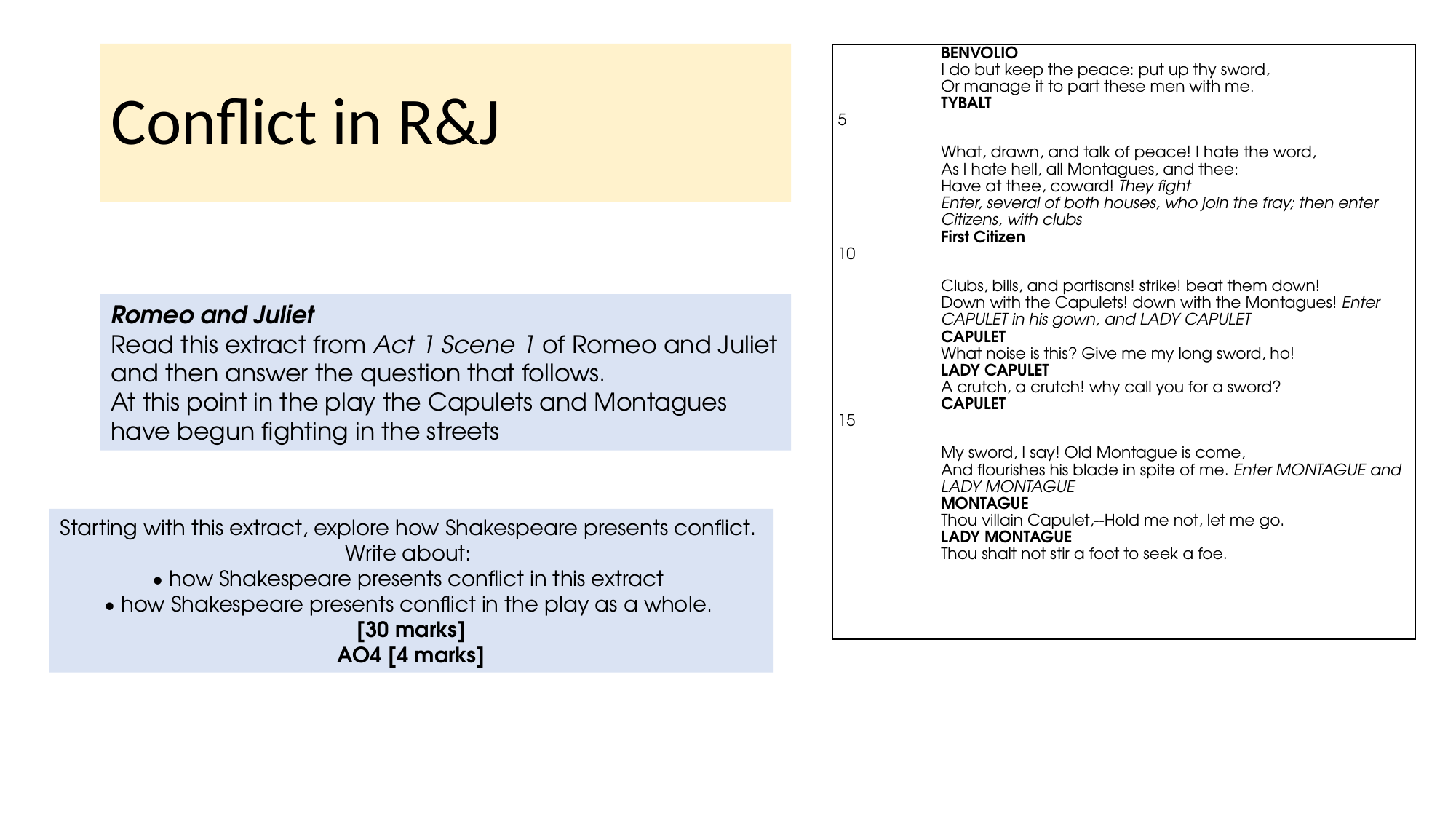

# Conflict in R&J
| BENVOLIO I do but keep the peace: put up thy sword, Or manage it to part these men with me. TYBALT 5 What, drawn, and talk of peace! I hate the word, As I hate hell, all Montagues, and thee: Have at thee, coward! They fight Enter, several of both houses, who join the fray; then enter Citizens, with clubs First Citizen 10 Clubs, bills, and partisans! strike! beat them down! Down with the Capulets! down with the Montagues! Enter CAPULET in his gown, and LADY CAPULET CAPULET What noise is this? Give me my long sword, ho! LADY CAPULET A crutch, a crutch! why call you for a sword? CAPULET 15 My sword, I say! Old Montague is come, And flourishes his blade in spite of me. Enter MONTAGUE and LADY MONTAGUE MONTAGUE Thou villain Capulet,--Hold me not, let me go. LADY MONTAGUE Thou shalt not stir a foot to seek a foe. |
| --- |
Romeo and Juliet
Read this extract from Act 1 Scene 1 of Romeo and Juliet and then answer the question that follows.
At this point in the play the Capulets and Montagues have begun fighting in the streets
Starting with this extract, explore how Shakespeare presents conflict.
Write about:
• how Shakespeare presents conflict in this extract
• how Shakespeare presents conflict in the play as a whole.
[30 marks]
AO4 [4 marks]